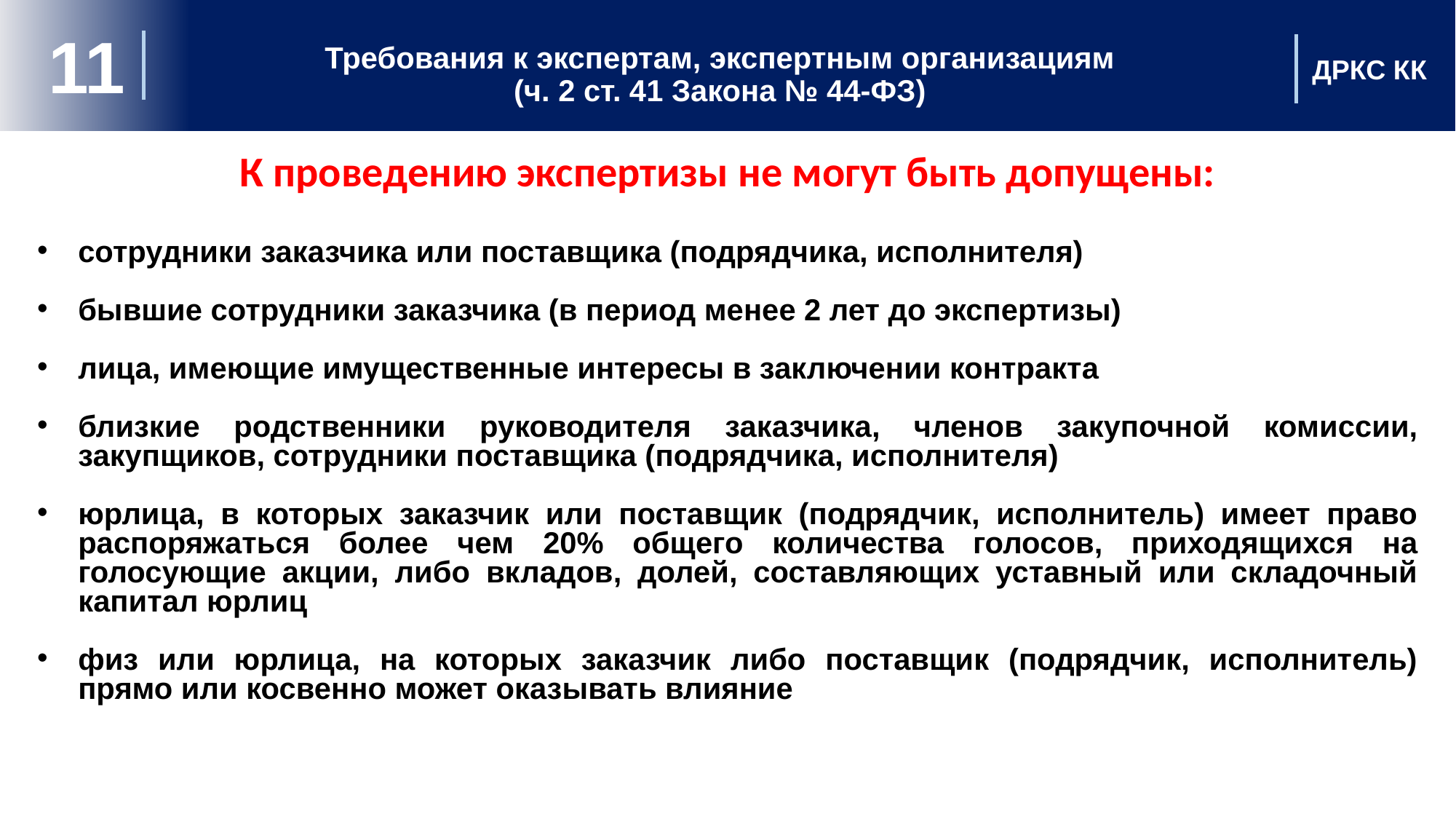

# Требования к экспертам, экспертным организациям (ч. 2 ст. 41 Закона № 44-ФЗ)
11
ДРКС КК
К проведению экспертизы не могут быть допущены:

сотрудники заказчика или поставщика (подрядчика, исполнителя)

бывшие сотрудники заказчика (в период менее 2 лет до экспертизы)

лица, имеющие имущественные интересы в заключении контракта

близкие родственники руководителя заказчика, членов закупочной комиссии, закупщиков, сотрудники поставщика (подрядчика, исполнителя)

юрлица, в которых заказчик или поставщик (подрядчик, исполнитель) имеет право распоряжаться более чем 20% общего количества голосов, приходящихся на голосующие акции, либо вкладов, долей, составляющих уставный или складочный капитал юрлиц

физ или юрлица, на которых заказчик либо поставщик (подрядчик, исполнитель) прямо или косвенно может оказывать влияние